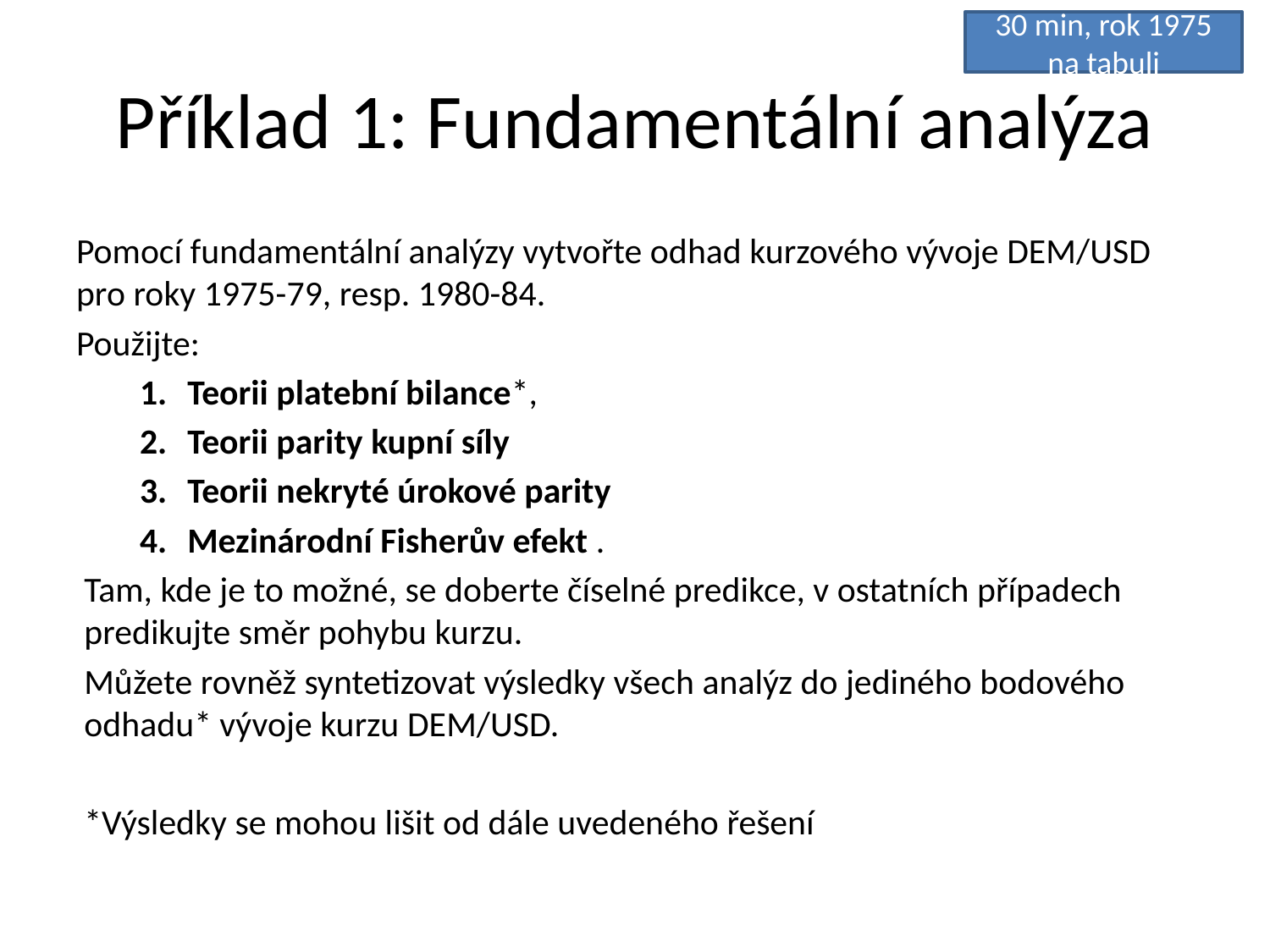

30 min, rok 1975 na tabuli
# Příklad 1: Fundamentální analýza
Pomocí fundamentální analýzy vytvořte odhad kurzového vývoje DEM/USD pro roky 1975-79, resp. 1980-84.
Použijte:
Teorii platební bilance*,
Teorii parity kupní síly
Teorii nekryté úrokové parity
Mezinárodní Fisherův efekt .
Tam, kde je to možné, se doberte číselné predikce, v ostatních případech predikujte směr pohybu kurzu.
Můžete rovněž syntetizovat výsledky všech analýz do jediného bodového odhadu* vývoje kurzu DEM/USD.

*Výsledky se mohou lišit od dále uvedeného řešení